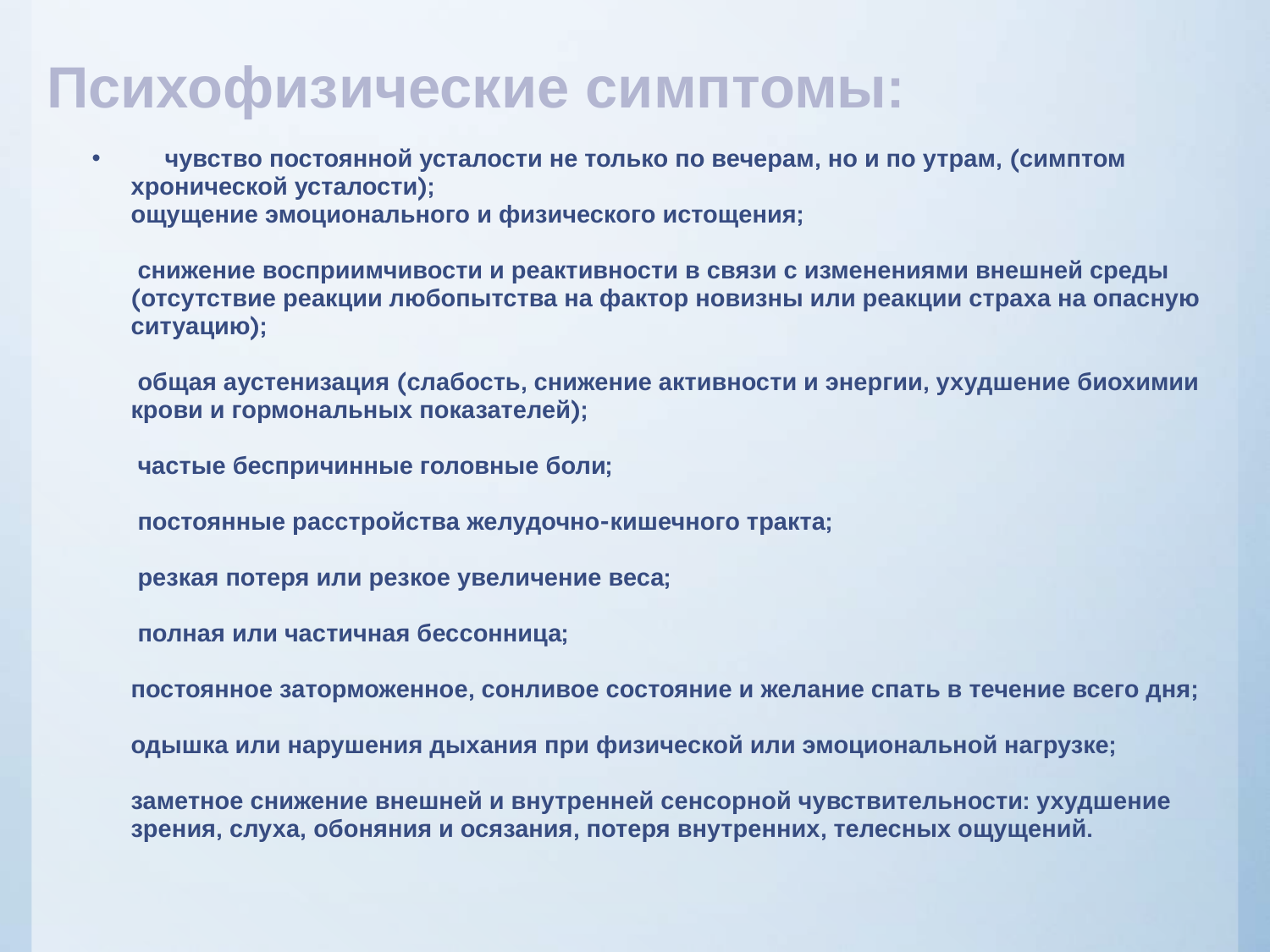

# Психофизические симптомы:
     чувство постоянной усталости не только по вечерам, но и по утрам, (симптом хронической усталости);
ощущение эмоционального и физического истощения;
 снижение восприимчивости и реактивности в связи с изменениями внешней среды (отсутствие реакции любопытства на фактор новизны или реакции страха на опасную ситуацию);
 общая аустенизация (слабость, снижение активности и энергии, ухудшение биохимии крови и гормональных показателей);
 частые беспричинные головные боли;
 постоянные расстройства желудочно-кишечного тракта;
 резкая потеря или резкое увеличение веса;
 полная или частичная бессонница;
постоянное заторможенное, сонливое состояние и желание спать в течение всего дня;
одышка или нарушения дыхания при физической или эмоциональной нагрузке;
заметное снижение внешней и внутренней сенсорной чувствительности: ухудшение зрения, слуха, обоняния и осязания, потеря внутренних, телесных ощущений.